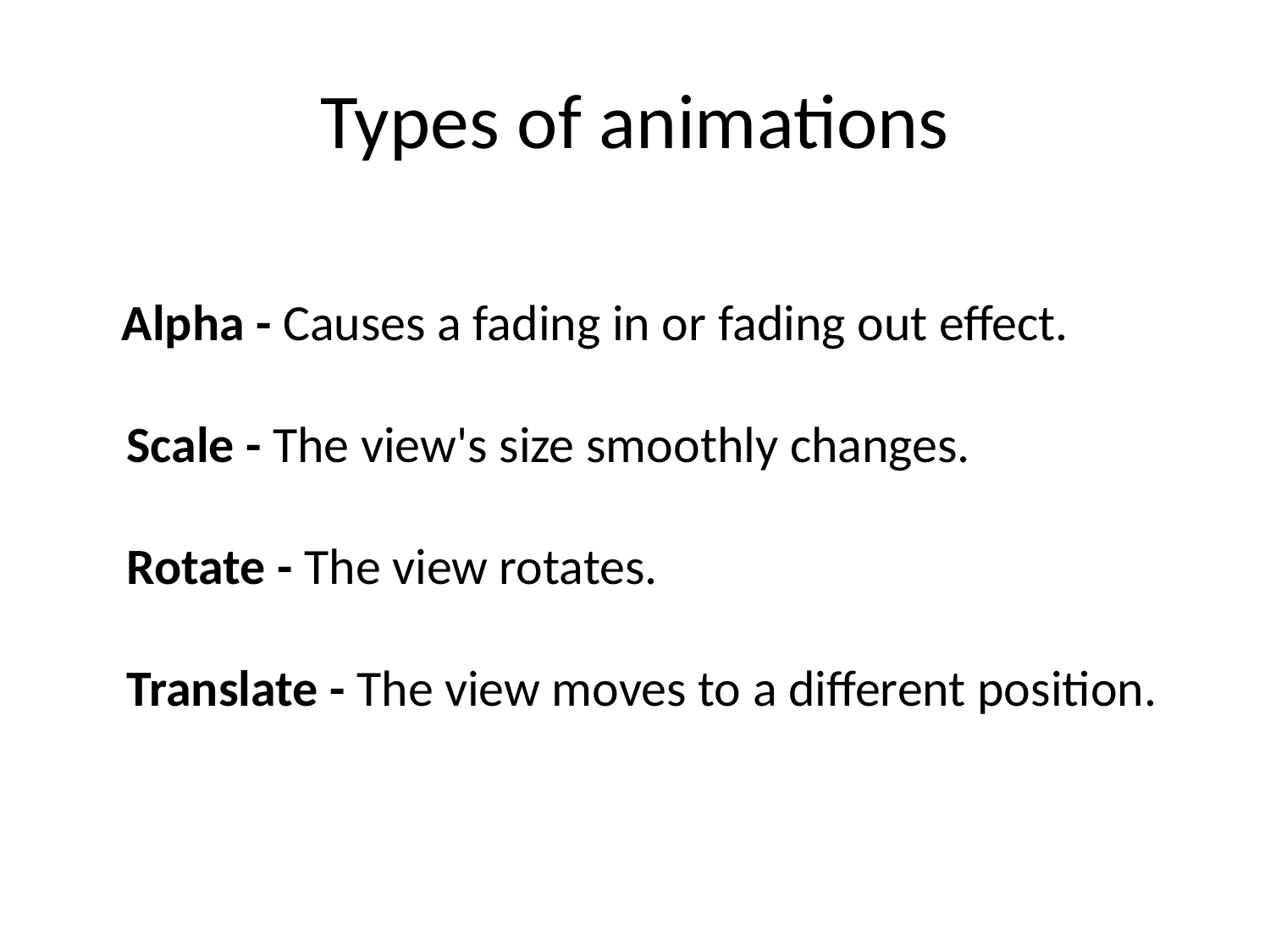

# Types of animations
    Alpha - Causes a fading in or fading out effect.
Scale - The view's size smoothly changes.
Rotate - The view rotates.
Translate - The view moves to a different position.